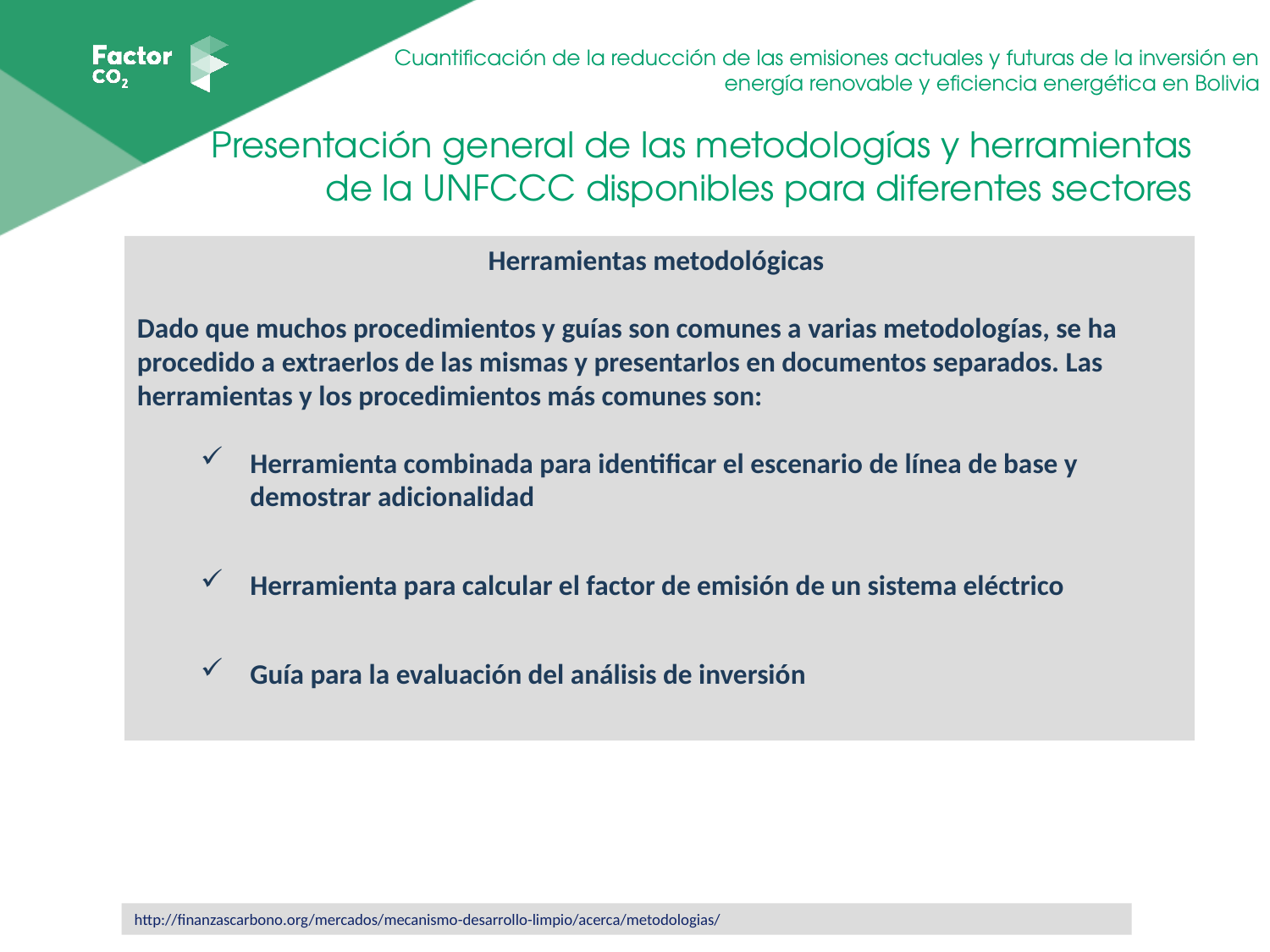

Presentación general de las metodologías y herramientas de la UNFCCC disponibles para diferentes sectores
Herramientas metodológicas

Dado que muchos procedimientos y guías son comunes a varias metodologías, se ha procedido a extraerlos de las mismas y presentarlos en documentos separados. Las herramientas y los procedimientos más comunes son:

Herramienta combinada para identificar el escenario de línea de base y demostrar adicionalidad

Herramienta para calcular el factor de emisión de un sistema eléctrico

Guía para la evaluación del análisis de inversión

http://finanzascarbono.org/mercados/mecanismo-desarrollo-limpio/acerca/metodologias/